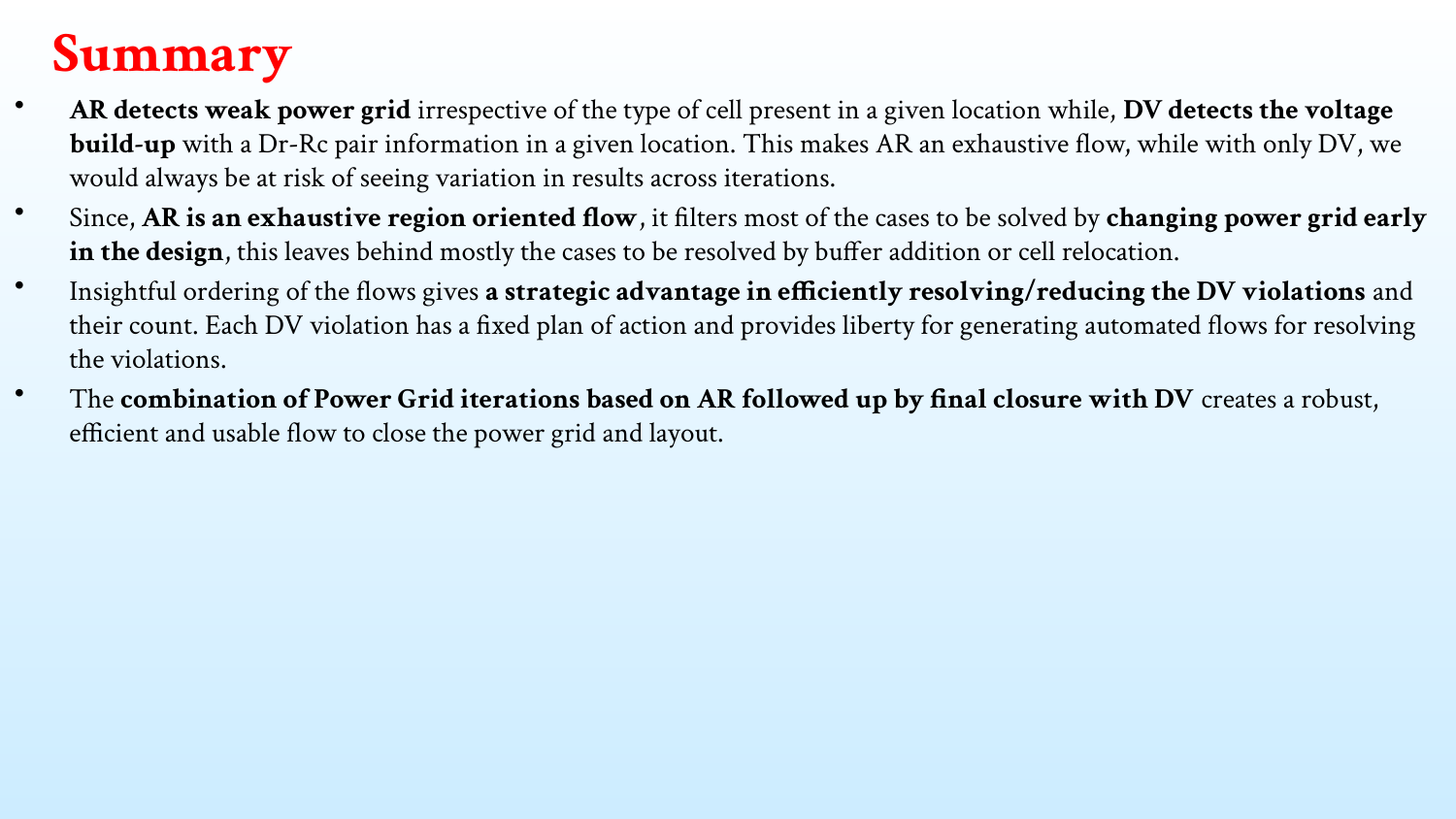

# Summary
AR detects weak power grid irrespective of the type of cell present in a given location while, DV detects the voltage build-up with a Dr-Rc pair information in a given location. This makes AR an exhaustive flow, while with only DV, we would always be at risk of seeing variation in results across iterations.
Since, AR is an exhaustive region oriented flow, it filters most of the cases to be solved by changing power grid early in the design, this leaves behind mostly the cases to be resolved by buffer addition or cell relocation.
Insightful ordering of the flows gives a strategic advantage in efficiently resolving/reducing the DV violations and their count. Each DV violation has a fixed plan of action and provides liberty for generating automated flows for resolving the violations.
The combination of Power Grid iterations based on AR followed up by final closure with DV creates a robust, efficient and usable flow to close the power grid and layout.